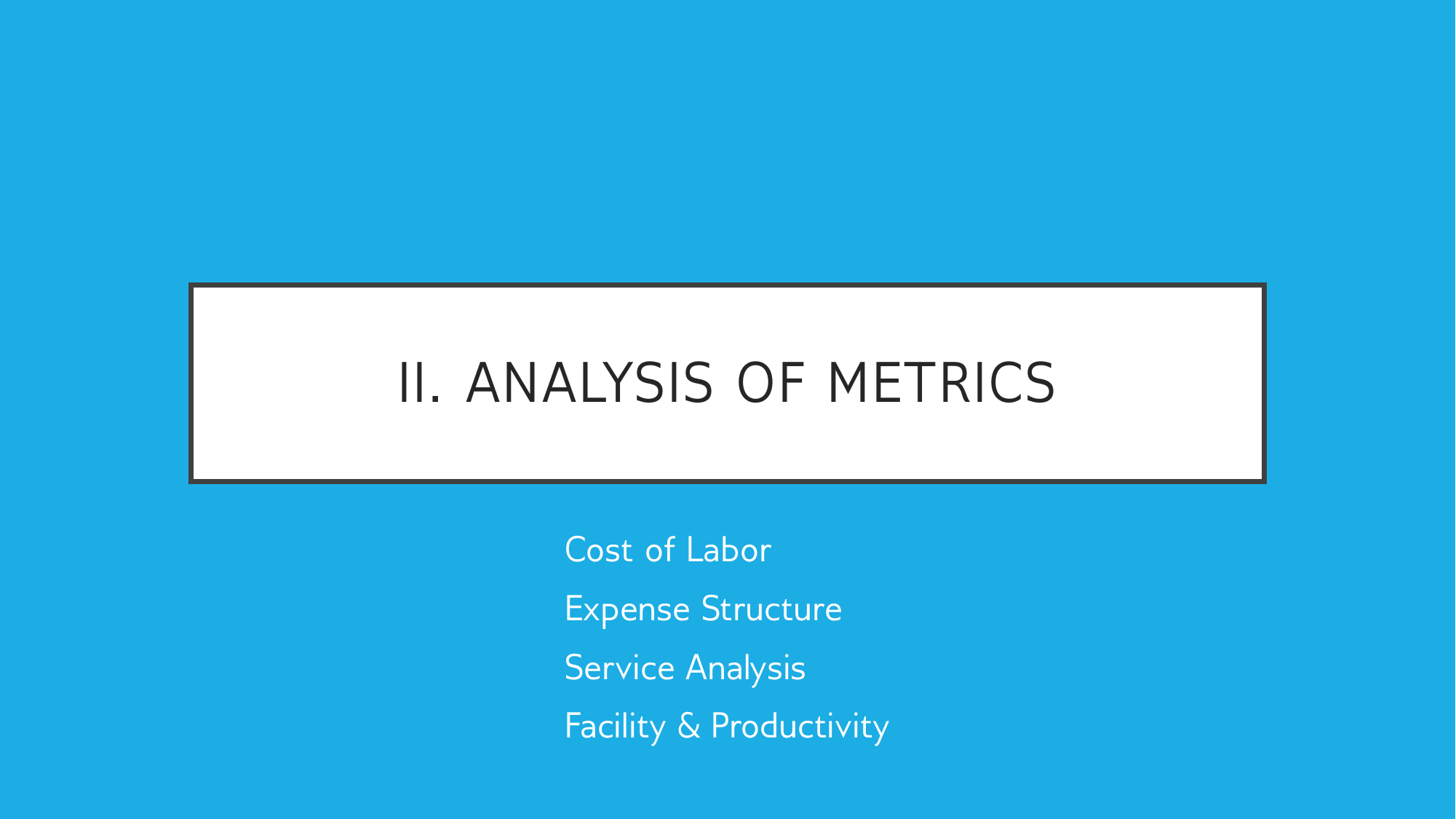

# II. Analysis of Metrics
Cost of Labor
Expense Structure
Service Analysis
Facility & Productivity